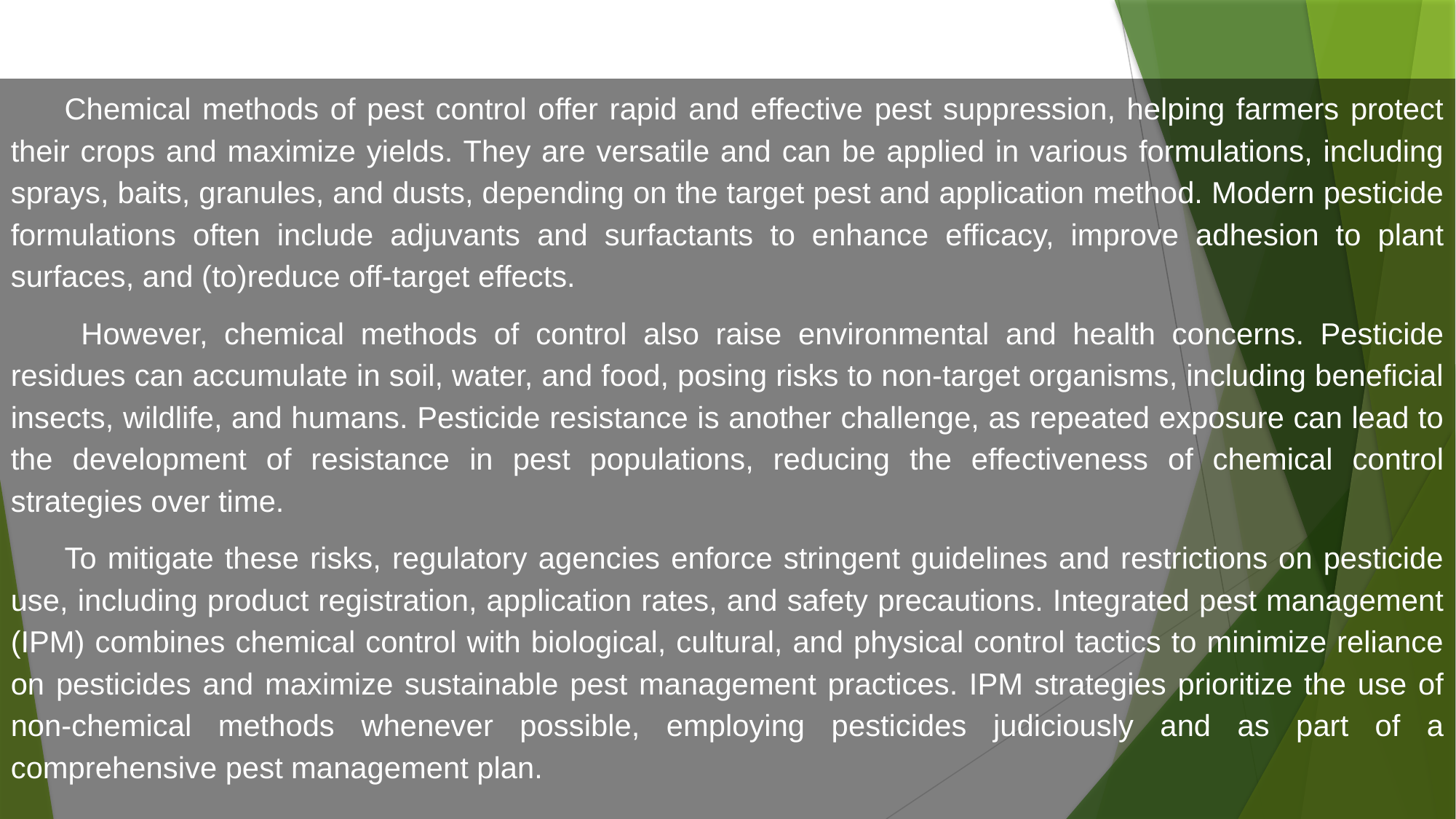

Chemical methods of pest control offer rapid and effective pest suppression, helping farmers protect their crops and maximize yields. They are versatile and can be applied in various formulations, including sprays, baits, granules, and dusts, depending on the target pest and application method. Modern pesticide formulations often include adjuvants and surfactants to enhance efficacy, improve adhesion to plant surfaces, and (to)reduce off-target effects.
 However, chemical methods of control also raise environmental and health concerns. Pesticide residues can accumulate in soil, water, and food, posing risks to non-target organisms, including beneficial insects, wildlife, and humans. Pesticide resistance is another challenge, as repeated exposure can lead to the development of resistance in pest populations, reducing the effectiveness of chemical control strategies over time.
To mitigate these risks, regulatory agencies enforce stringent guidelines and restrictions on pesticide use, including product registration, application rates, and safety precautions. Integrated pest management (IPM) combines chemical control with biological, cultural, and physical control tactics to minimize reliance on pesticides and maximize sustainable pest management practices. IPM strategies prioritize the use of non-chemical methods whenever possible, employing pesticides judiciously and as part of a comprehensive pest management plan.